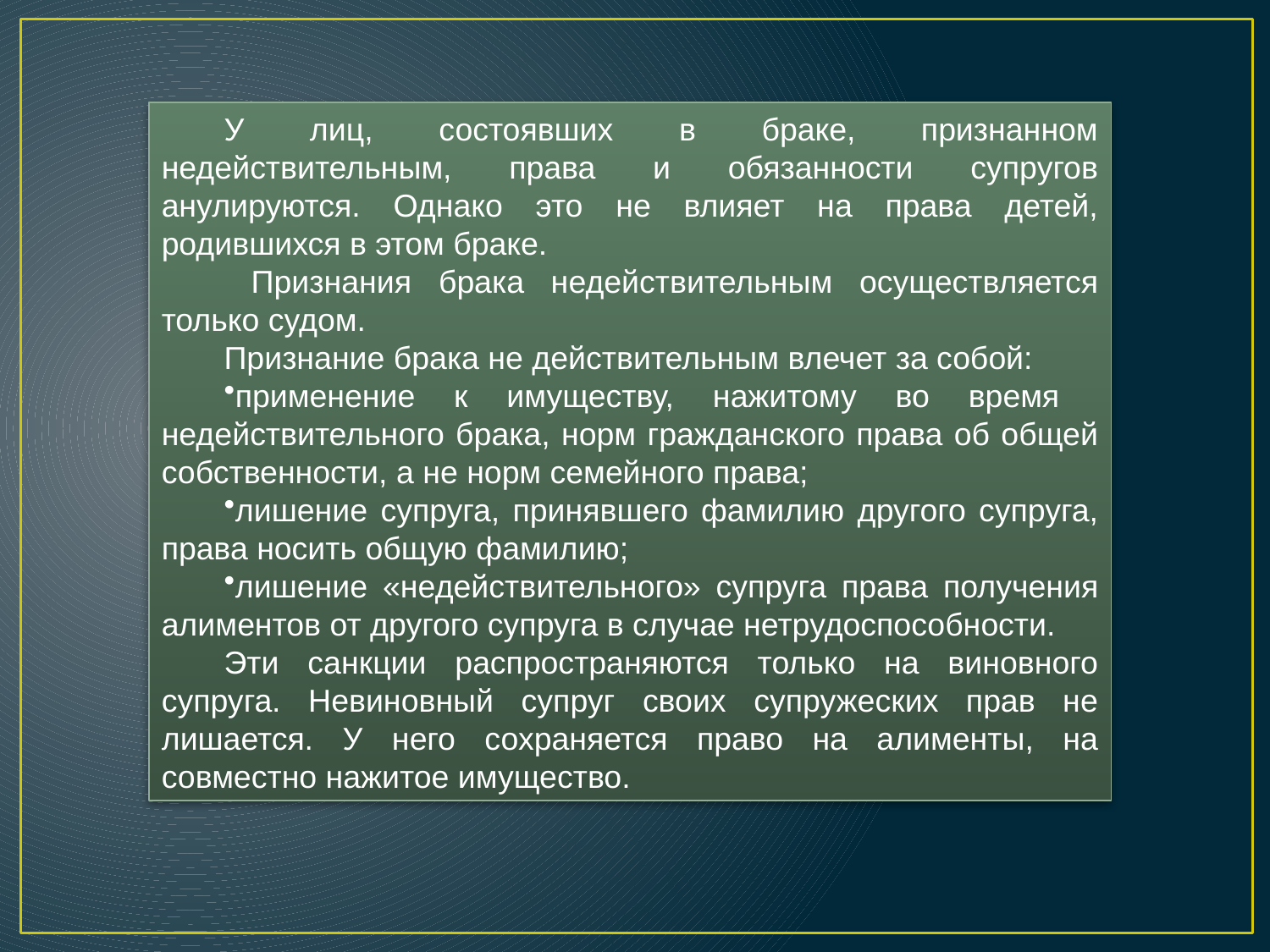

У лиц, состоявших в браке, признанном недействительным, права и обязанности супругов анулируются. Однако это не влияет на права детей, родившихся в этом браке.
 Признания брака недействительным осуществляется только судом.
Признание брака не действительным влечет за собой:
применение к имуществу, нажитому во время  недействительного брака, норм гражданского права об общей собственности, а не норм семейного права;
лишение супруга, принявшего фамилию другого супруга, права носить общую фамилию;
лишение «недействительного» супруга права получения алиментов от другого супруга в случае нетрудоспособности.
Эти санкции распространяются только на виновного супруга. Невиновный супруг своих супружеских прав не лишается. У него сохраняется право на алименты, на совместно нажитое имущество.